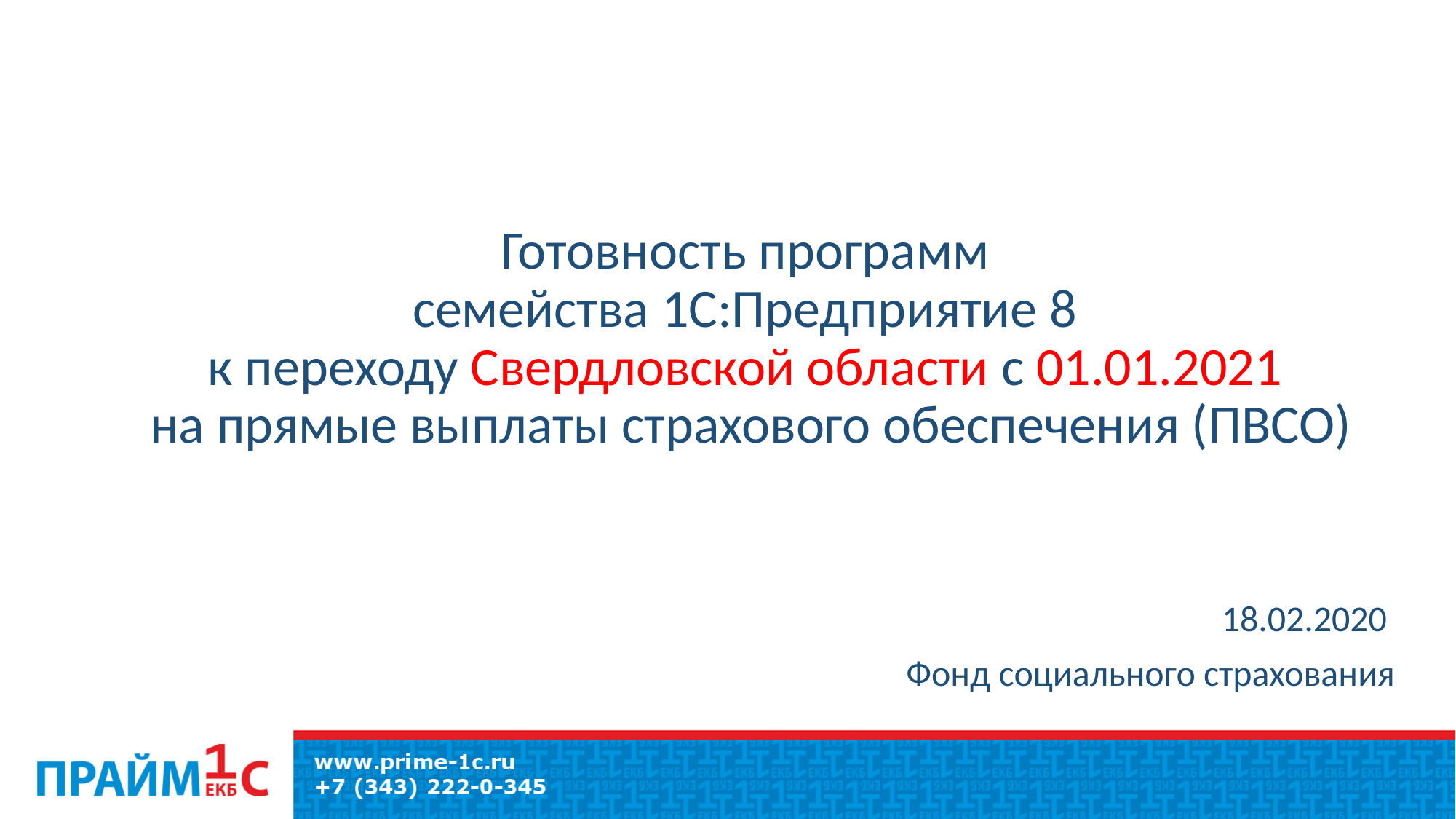

# Готовность программ семейства 1С:Предприятие 8 к переходу Свердловской области с 01.01.2021 на прямые выплаты страхового обеспечения (ПВСО)
18.02.2020
Фонд социального страхования